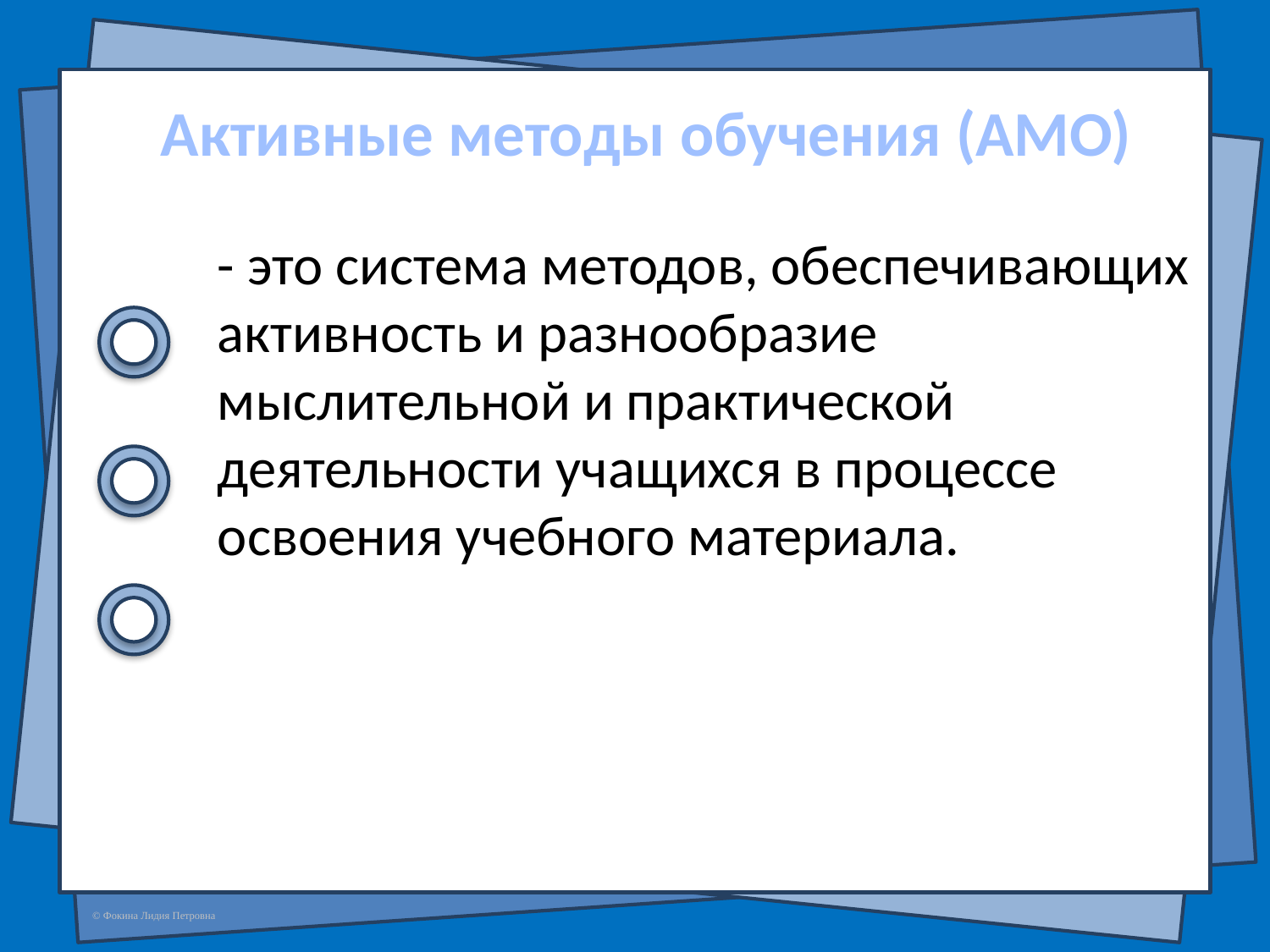

# Активные методы обучения (АМО)
- это система методов, обеспечивающих активность и разнообразие мыслительной и практической деятельности учащихся в процессе освоения учебного материала.